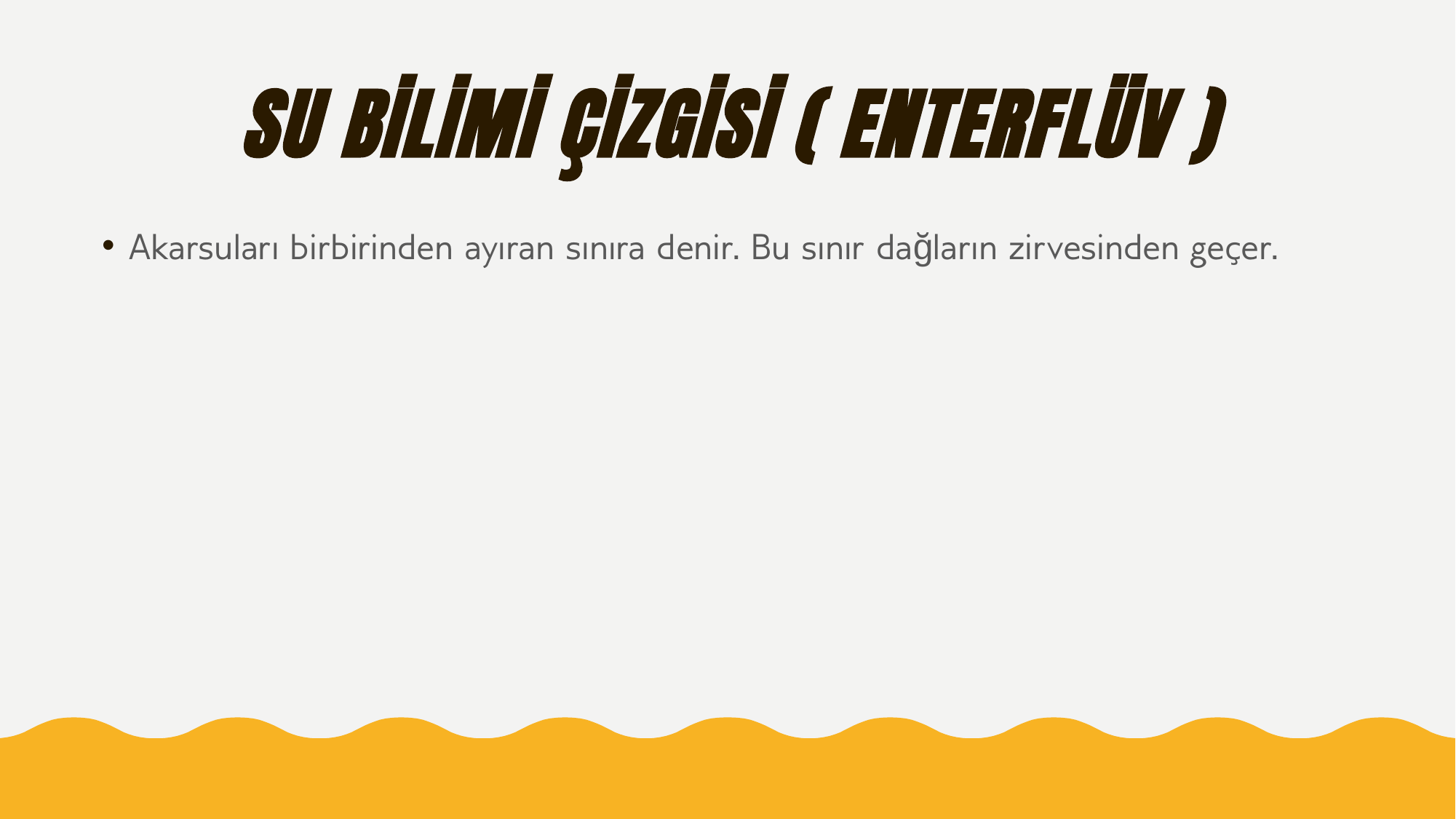

# Su bilimi çizgisi ( enterflüv )
Akarsuları birbirinden ayıran sınıra denir. Bu sınır dağların zirvesinden geçer.